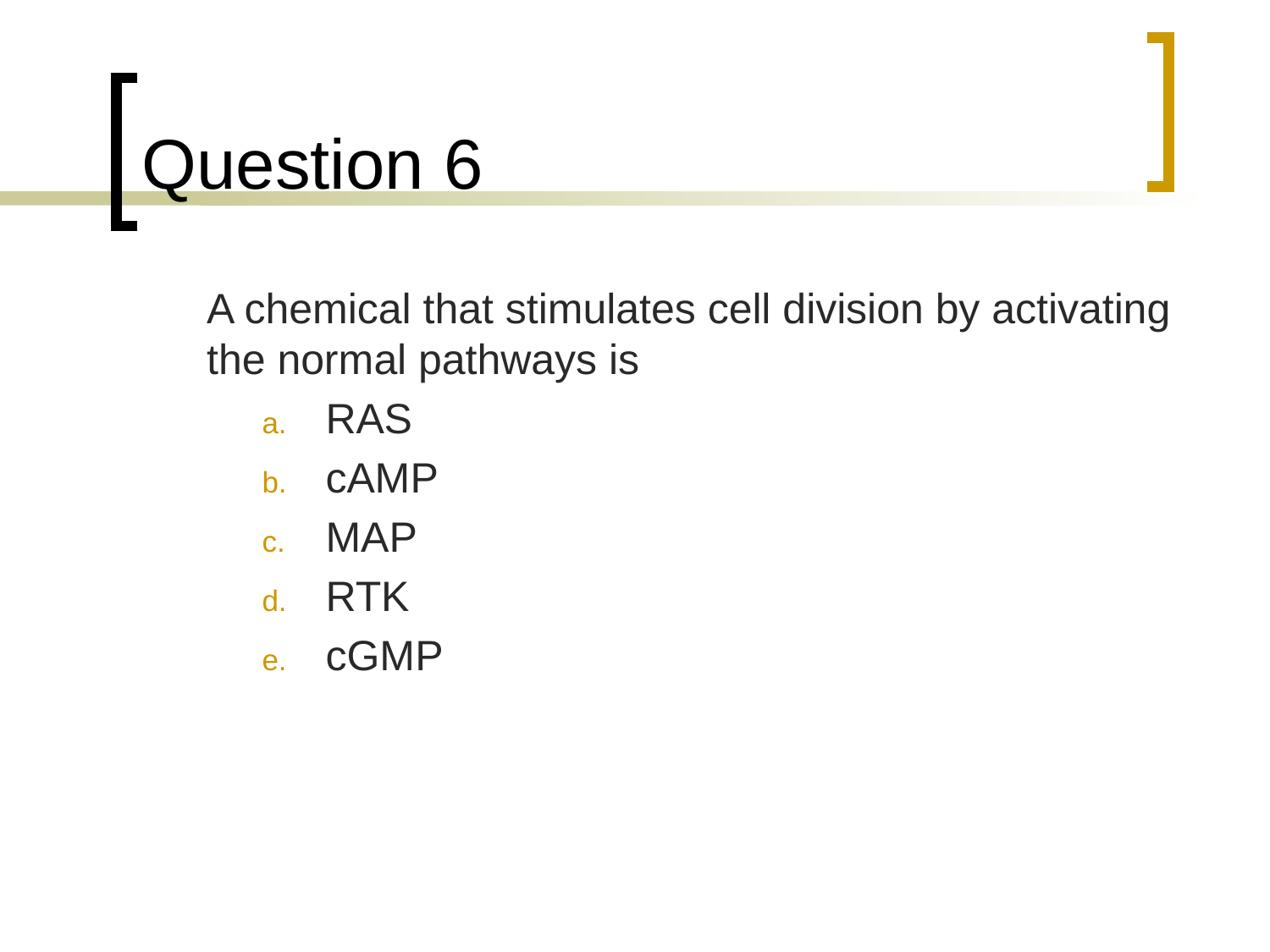

# Question 6
	A chemical that stimulates cell division by activating the normal pathways is
RAS
cAMP
MAP
RTK
cGMP